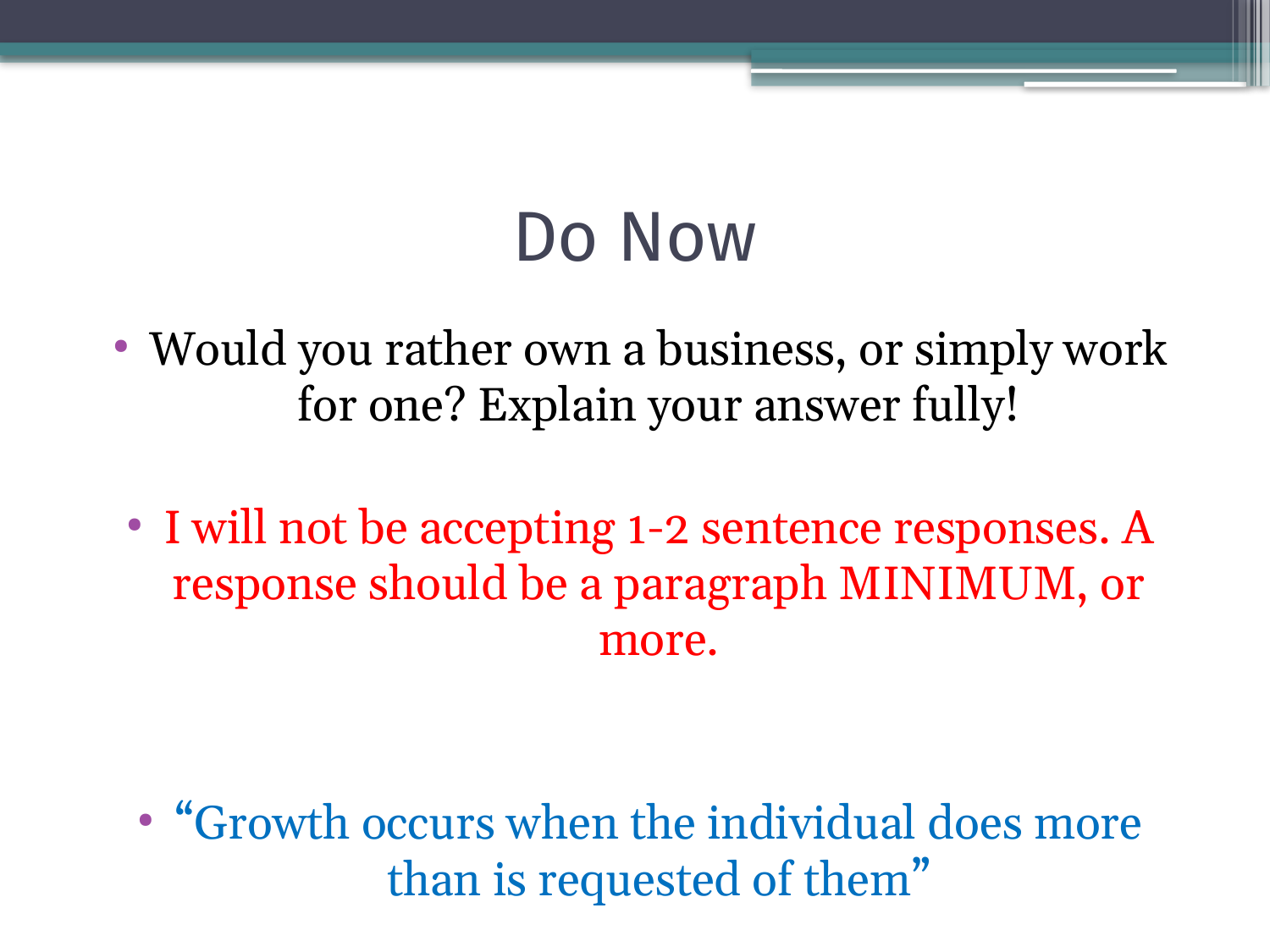

# Do Now
Would you rather own a business, or simply work for one? Explain your answer fully!

I will not be accepting 1-2 sentence responses. A response should be a paragraph MINIMUM, or more.

“Growth occurs when the individual does more than is requested of them”